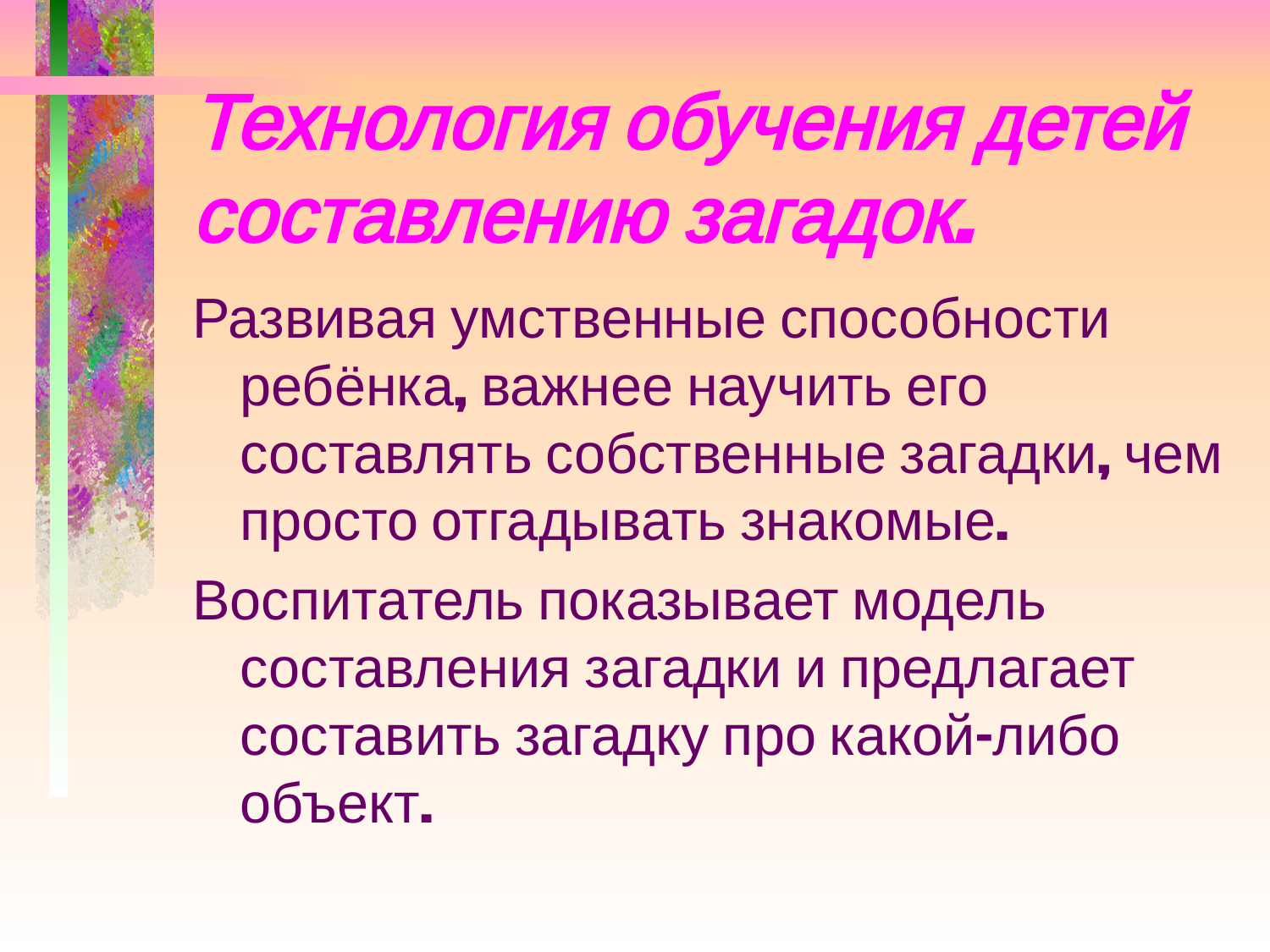

# Технология обучения детей составлению загадок.
Развивая умственные способности ребёнка, важнее научить его составлять собственные загадки, чем просто отгадывать знакомые.
Воспитатель показывает модель составления загадки и предлагает составить загадку про какой-либо объект.